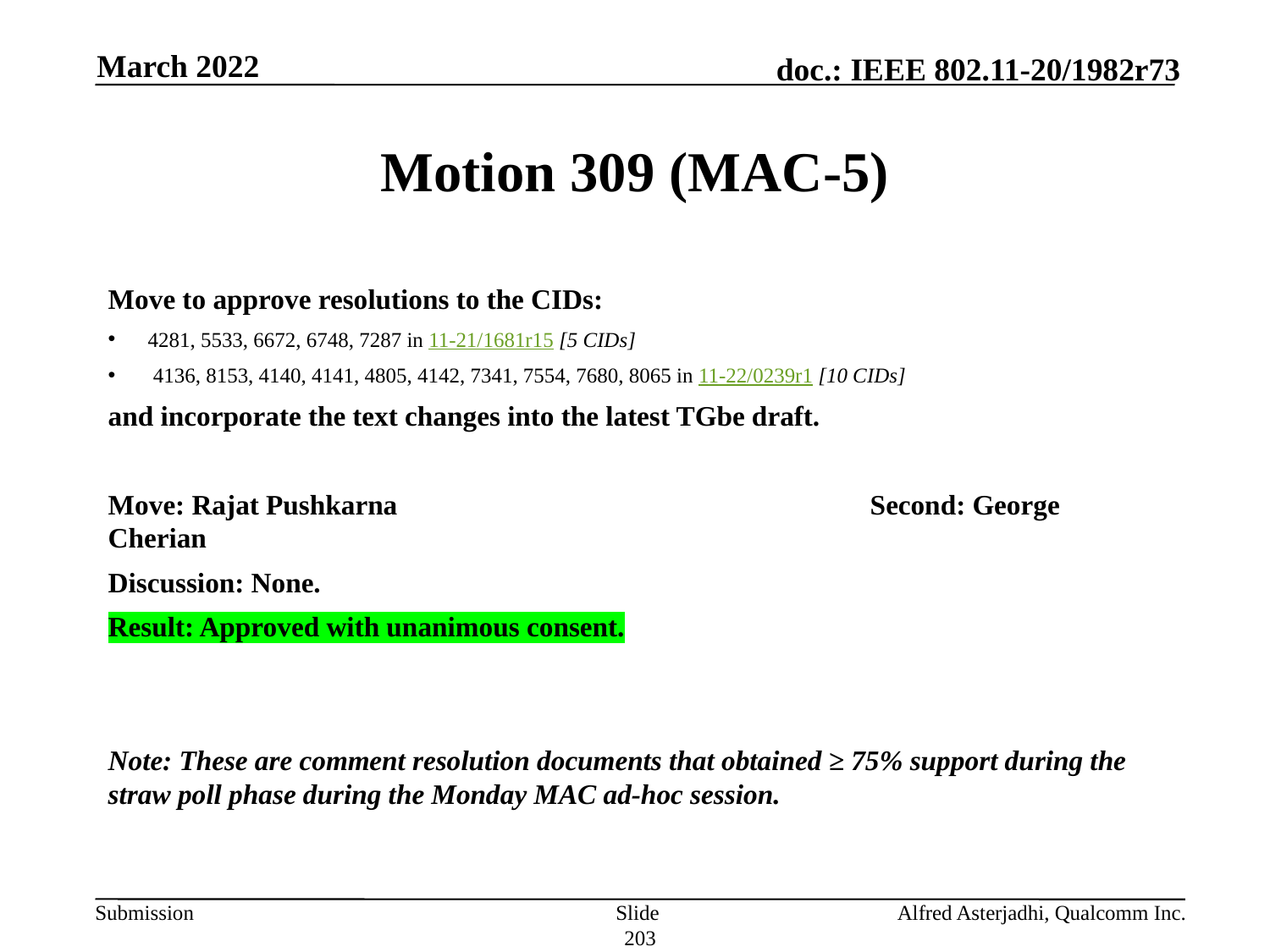

March 2022
# Motion 309 (MAC-5)
Move to approve resolutions to the CIDs:
4281, 5533, 6672, 6748, 7287 in 11-21/1681r15 [5 CIDs]
 4136, 8153, 4140, 4141, 4805, 4142, 7341, 7554, 7680, 8065 in 11-22/0239r1 [10 CIDs]
and incorporate the text changes into the latest TGbe draft.

Move: Rajat Pushkarna				Second: George Cherian
Discussion: None.
Result: Approved with unanimous consent.

Note: These are comment resolution documents that obtained ≥ 75% support during the straw poll phase during the Monday MAC ad-hoc session.

Slide 203
Alfred Asterjadhi, Qualcomm Inc.